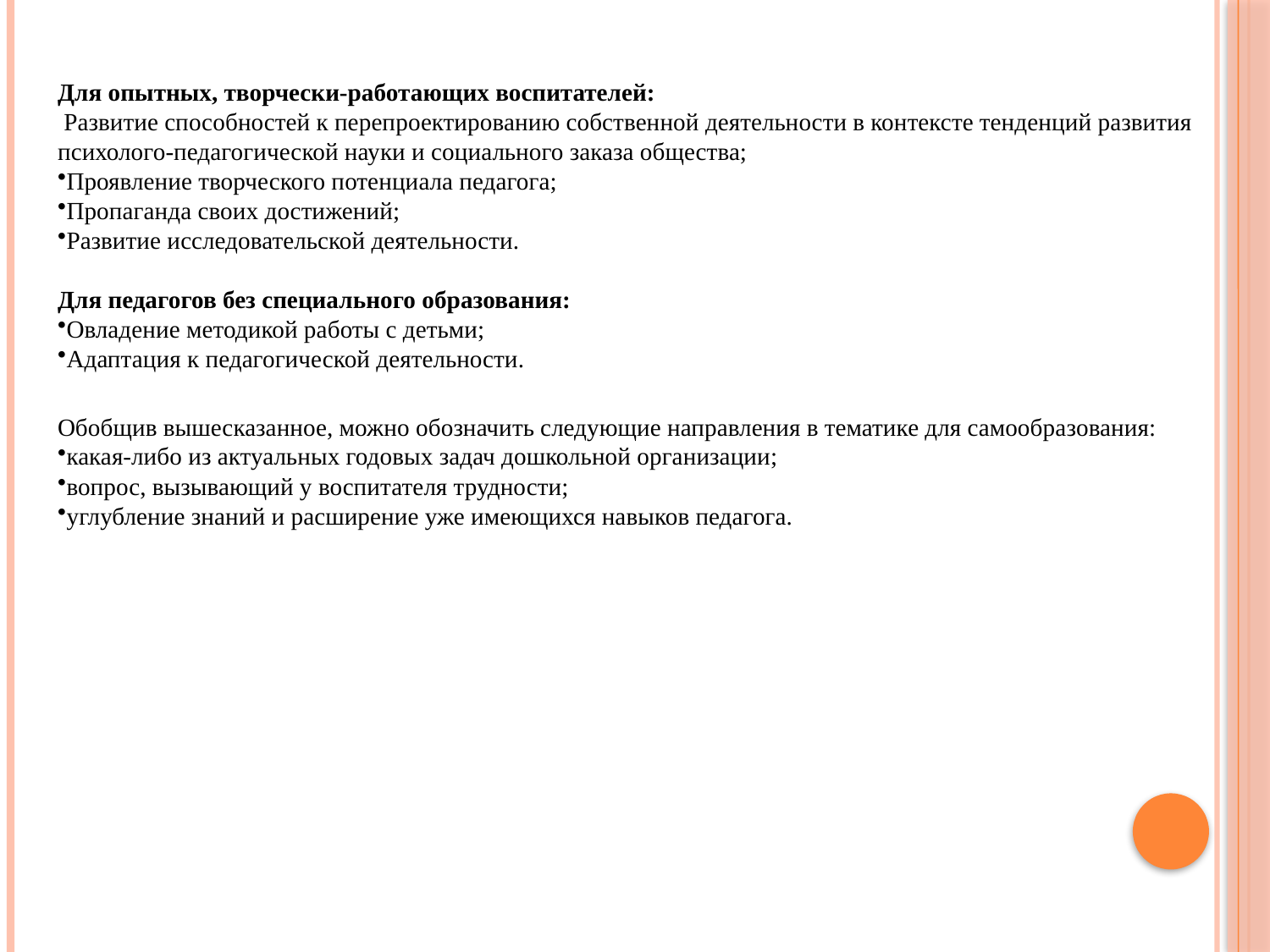

Для опытных, творчески-работающих воспитателей:
 Развитие способностей к перепроектированию собственной деятельности в контексте тенденций развития психолого-педагогической науки и социального заказа общества;
Проявление творческого потенциала педагога;
Пропаганда своих достижений;
Развитие исследовательской деятельности.

Для педагогов без специального образования:
Овладение методикой работы с детьми;
Адаптация к педагогической деятельности.

Обобщив вышесказанное, можно обозначить следующие направления в тематике для самообразования:
какая-либо из актуальных годовых задач дошкольной организации;
вопрос, вызывающий у воспитателя трудности;
углубление знаний и расширение уже имеющихся навыков педагога.